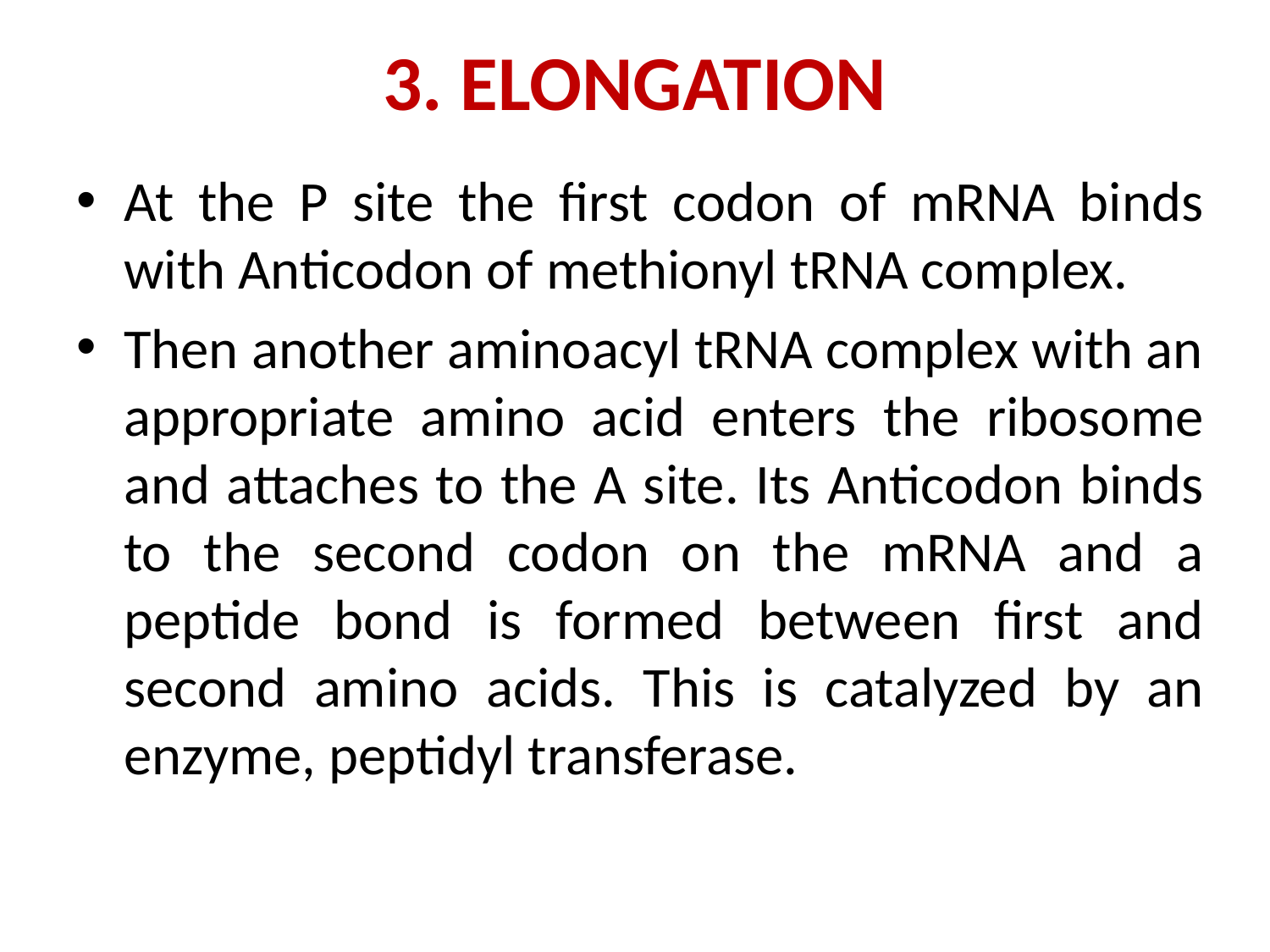

# 3. ELONGATION
At the P site the first codon of mRNA binds with Anticodon of methionyl tRNA complex.
Then another aminoacyl tRNA complex with an appropriate amino acid enters the ribosome and attaches to the A site. Its Anticodon binds to the second codon on the mRNA and a peptide bond is formed between first and second amino acids. This is catalyzed by an enzyme, peptidyl transferase.